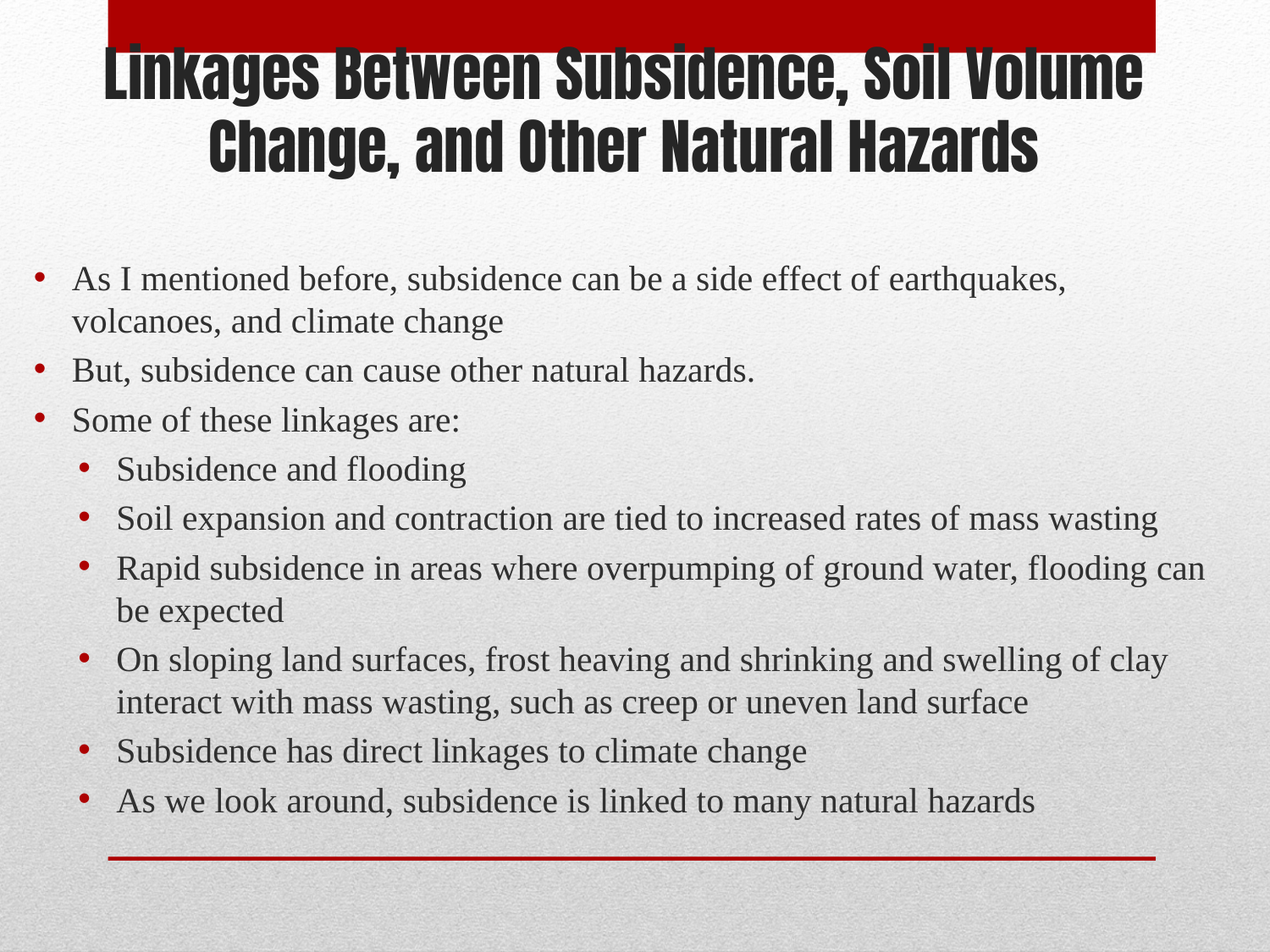

Linkages Between Subsidence, Soil Volume Change, and Other Natural Hazards
As I mentioned before, subsidence can be a side effect of earthquakes, volcanoes, and climate change
But, subsidence can cause other natural hazards.
Some of these linkages are:
Subsidence and flooding
Soil expansion and contraction are tied to increased rates of mass wasting
Rapid subsidence in areas where overpumping of ground water, flooding can be expected
On sloping land surfaces, frost heaving and shrinking and swelling of clay interact with mass wasting, such as creep or uneven land surface
Subsidence has direct linkages to climate change
As we look around, subsidence is linked to many natural hazards